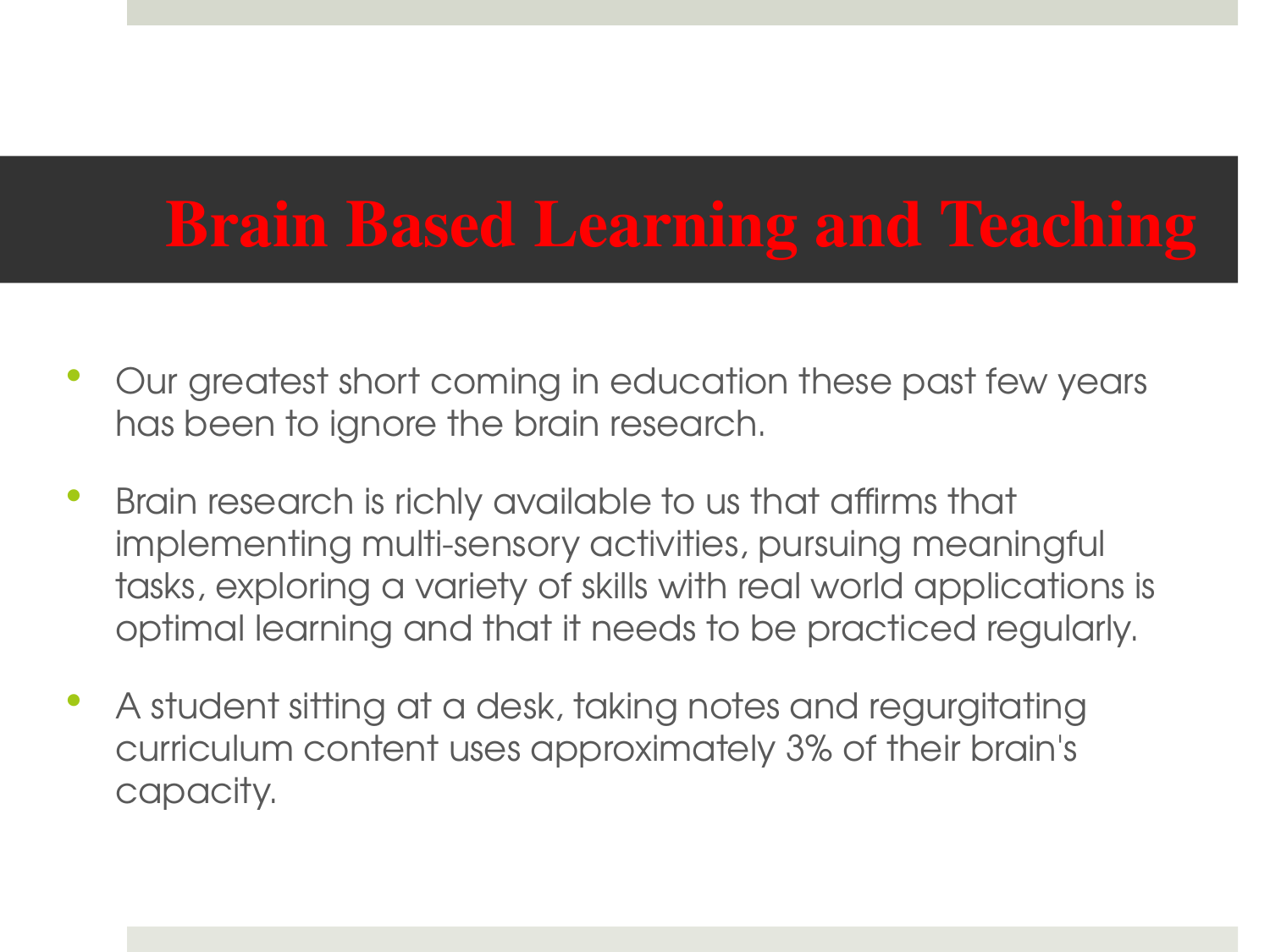

# Brain Based Learning and Teaching
Our greatest short coming in education these past few years has been to ignore the brain research.
Brain research is richly available to us that affirms that implementing multi-sensory activities, pursuing meaningful tasks, exploring a variety of skills with real world applications is optimal learning and that it needs to be practiced regularly.
A student sitting at a desk, taking notes and regurgitating curriculum content uses approximately 3% of their brain's capacity.